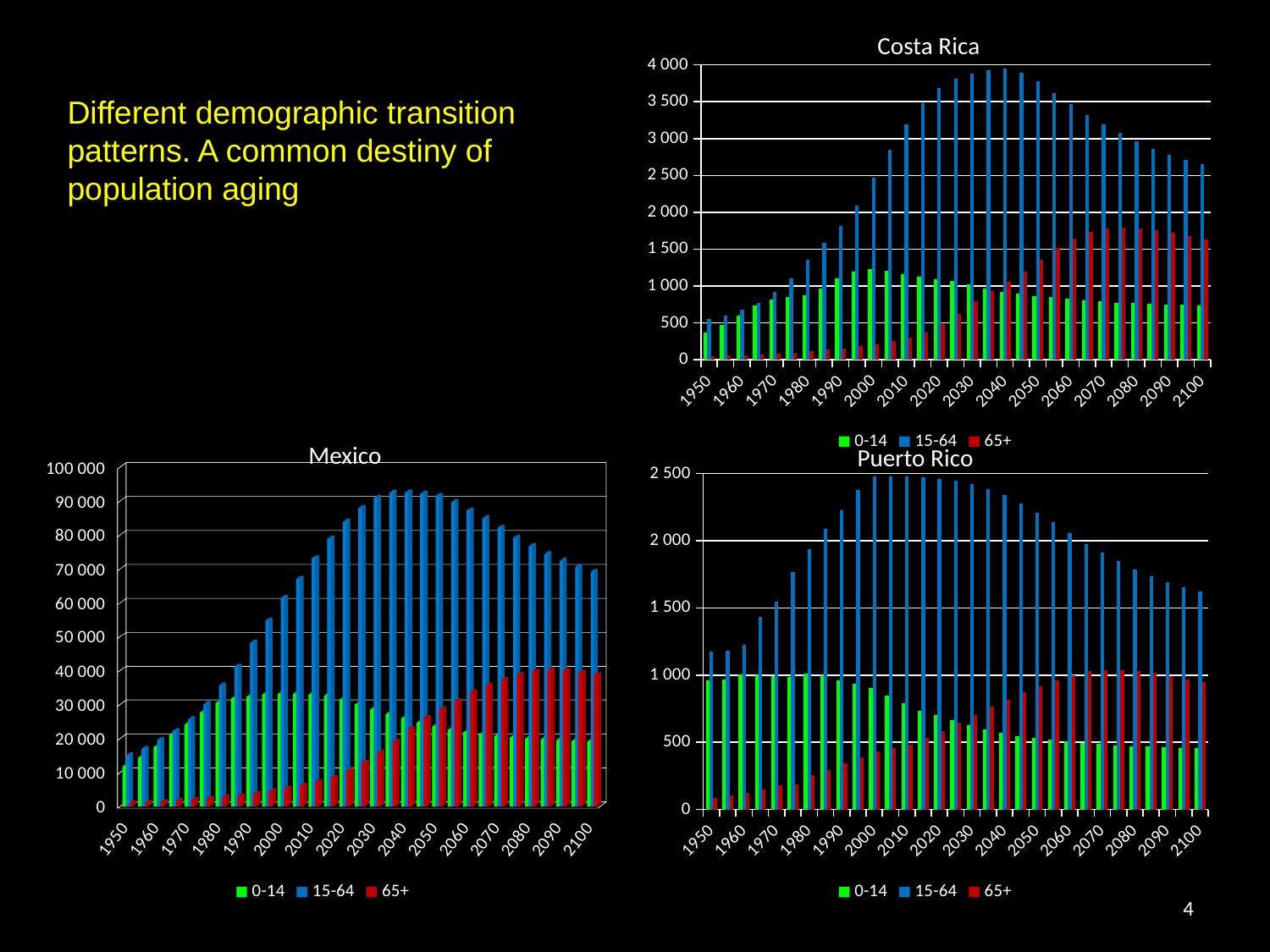

Costa Rica

### Chart

| Category | 0-14 | 15-64 | 65+ |
|---|---|---|---|
| 1950 | 371.614 | 547.6369999999998 | 46.763999999999996 |
| 1955 | 470.988 | 603.9060000000001 | 54.512 |
| 1960 | 595.7629999999999 | 674.5260000000001 | 63.714999999999996 |
| 1965 | 733.808 | 773.0 | 75.67399999999999 |
| 1970 | 813.763 | 920.105 | 86.511 |
| 1975 | 846.1189999999999 | 1104.591 | 98.102 |
| 1980 | 878.148 | 1351.0549999999998 | 114.14200000000001 |
| 1985 | 963.2940000000001 | 1591.8940000000002 | 136.59 |
| 1990 | 1099.404 | 1817.208 | 153.628 |
| 1995 | 1191.787 | 2095.49 | 181.641 |
| 2000 | 1232.266 | 2472.294999999999 | 214.619 |
| 2005 | 1202.154 | 2852.449 | 254.80999999999997 |
| 2010 | 1160.0529999999999 | 3194.595 | 304.23900000000003 |
| 2015 | 1130.589 | 3483.154 | 373.852 |
| 2020 | 1098.043 | 3691.303 | 483.019 |
| 2025 | 1070.031 | 3816.4850000000006 | 621.502 |
| 2030 | 1021.472 | 3882.631 | 789.4590000000001 |
| 2035 | 969.3480000000001 | 3926.0150000000003 | 937.1610000000001 |
| 2040 | 925.52 | 3944.774 | 1058.3020000000001 |
| 2045 | 893.425 | 3895.593 | 1195.197 |
| 2050 | 868.4830000000001 | 3780.3939999999993 | 1352.1879999999999 |
| 2055 | 846.1779999999999 | 3616.574 | 1519.1439999999998 |
| 2060 | 824.5830000000001 | 3462.6679999999997 | 1644.867 |
| 2065 | 805.3009999999999 | 3320.1259999999997 | 1731.371 |
| 2070 | 789.2180000000001 | 3187.4010000000003 | 1783.0880000000002 |
| 2075 | 776.7570000000001 | 3076.032 | 1790.996 |
| 2080 | 766.711 | 2963.389 | 1783.909 |
| 2085 | 757.981 | 2861.101 | 1760.2399999999998 |
| 2090 | 750.396 | 2775.48 | 1722.29 |
| 2095 | 744.062 | 2707.231 | 1676.1509999999998 |
| 2100 | 739.13 | 2651.7339999999995 | 1628.373 |
Different demographic transition patterns. A common destiny of population aging

Mexico
Puerto Rico

[unsupported chart]

### Chart

| Category | 0-14 | 15-64 | 65+ |
|---|---|---|---|
| 1950 | 958.3 | 1173.6 | 86.1 |
| 1955 | 966.0 | 1181.0 | 102.173 |
| 1960 | 1007.404 | 1228.3999999999999 | 122.94299999999998 |
| 1965 | 1000.8 | 1435.914 | 145.34199999999998 |
| 1970 | 992.5 | 1546.501 | 176.539 |
| 1975 | 987.896 | 1766.3860000000002 | 184.62900000000002 |
| 1980 | 1009.2719999999999 | 1934.745 | 251.994 |
| 1985 | 1000.8679999999999 | 2086.0110000000004 | 292.522 |
| 1990 | 959.786 | 2226.6009999999997 | 342.428 |
| 1995 | 936.498 | 2379.058 | 386.06199999999995 |
| 2000 | 903.46 | 2482.035 | 428.858 |
| 2005 | 845.38 | 2480.342 | 456.264 |
| 2010 | 788.468 | 2479.743 | 480.798 |
| 2015 | 735.336 | 2475.2989999999995 | 531.495 |
| 2020 | 702.701 | 2461.3579999999997 | 583.245 |
| 2025 | 663.137 | 2446.8269999999998 | 643.46 |
| 2030 | 625.713 | 2422.845 | 704.976 |
| 2035 | 593.04 | 2386.8799999999997 | 764.886 |
| 2040 | 567.005 | 2342.263 | 816.769 |
| 2045 | 547.289 | 2279.0550000000003 | 870.6049999999999 |
| 2050 | 531.0790000000001 | 2209.841 | 916.5190000000001 |
| 2055 | 517.111 | 2139.1890000000003 | 958.048 |
| 2060 | 504.48199999999997 | 2057.402 | 999.403 |
| 2065 | 493.68100000000004 | 1975.644 | 1031.353 |
| 2070 | 485.047 | 1913.131 | 1035.8319999999999 |
| 2075 | 478.00100000000003 | 1847.155 | 1038.209 |
| 2080 | 471.931 | 1787.385 | 1031.187 |
| 2085 | 466.613 | 1735.195 | 1015.928 |
| 2090 | 461.921 | 1691.256 | 994.455 |
| 2095 | 458.102 | 1654.3960000000002 | 969.983 |
| 2100 | 455.054 | 1622.757 | 946.3889999999999 |
4